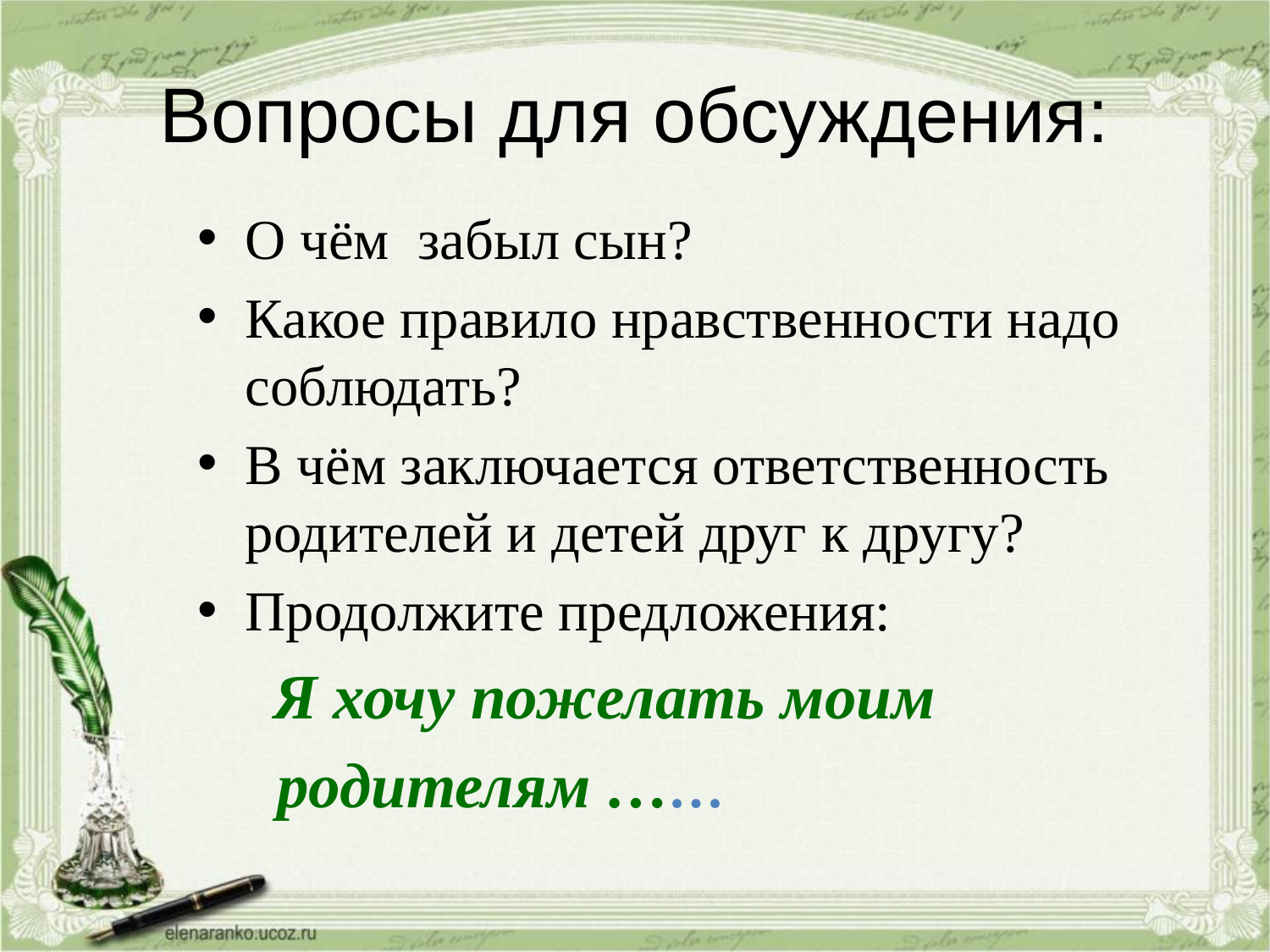

# Вопросы для обсуждения:
О чём  забыл сын?
Какое правило нравственности надо соблюдать?
В чём заключается ответственность родителей и детей друг к другу?
Продолжите предложения:
     Я хочу пожелать моим
     родителям ……